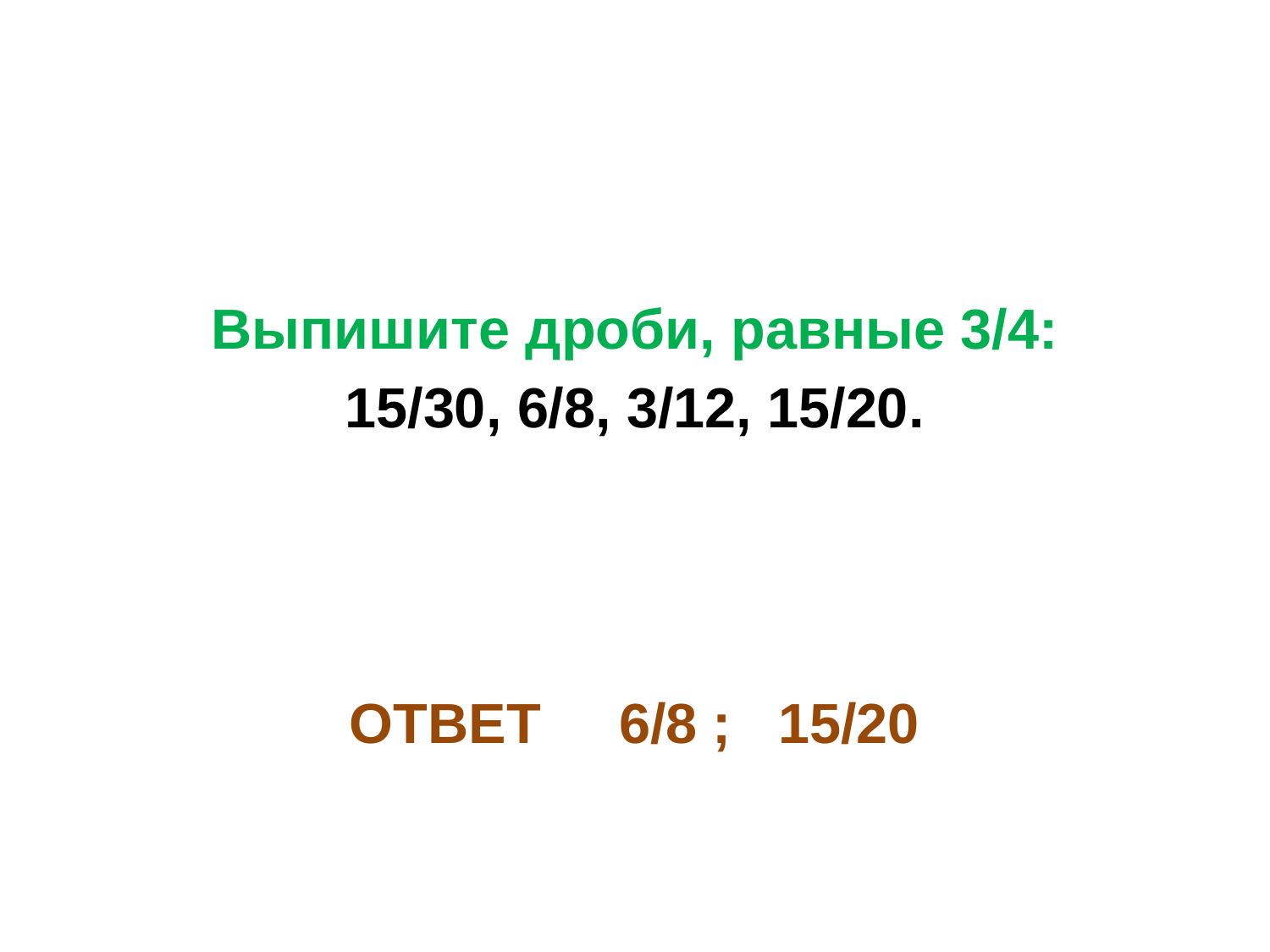

Выпишите дроби, равные 3/4:
15/30, 6/8, 3/12, 15/20.

ОТВЕТ     6/8 ;   15/20